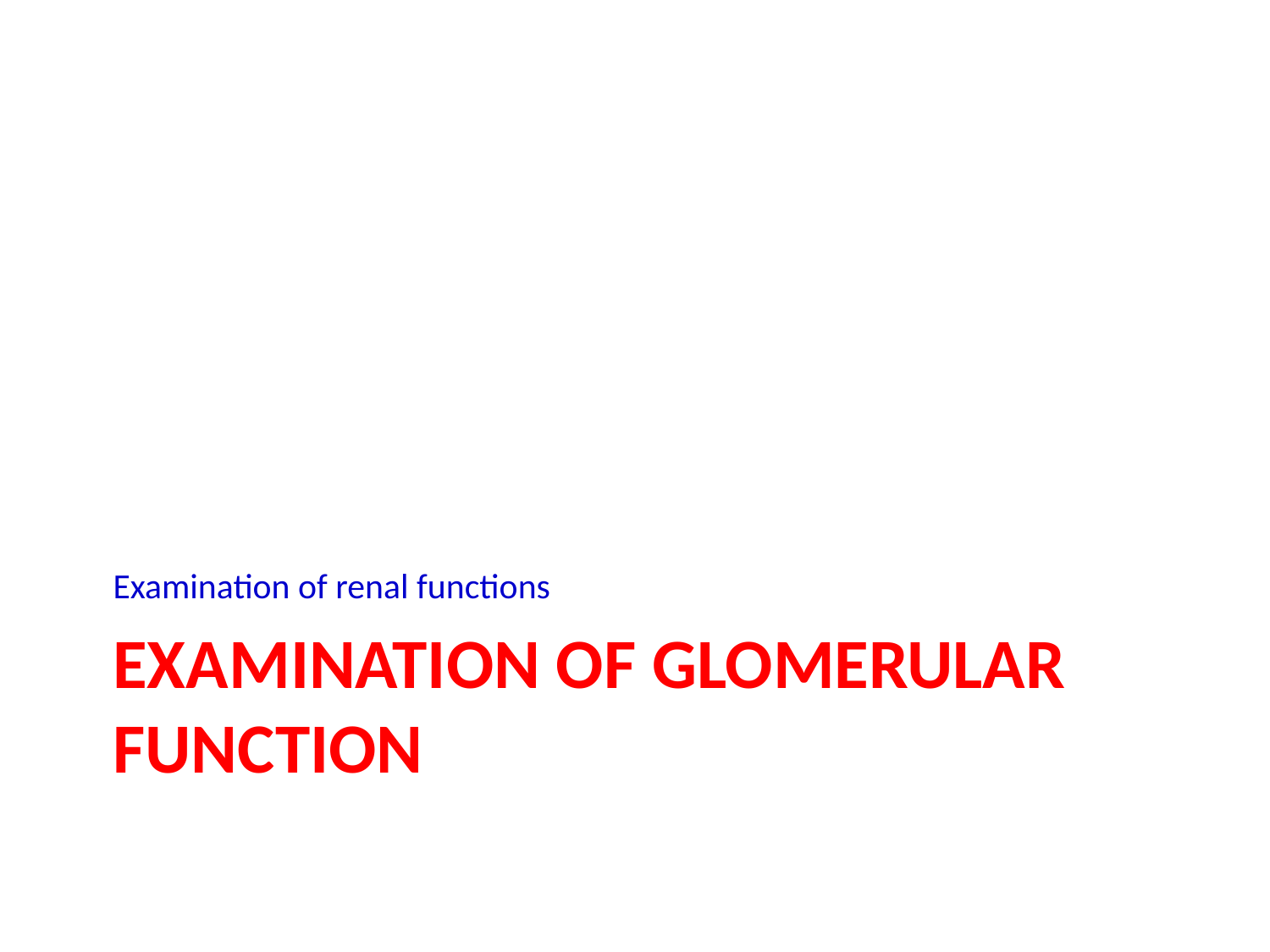

Examination of renal functions
# Examination of GLOMERULAr FUNCTION